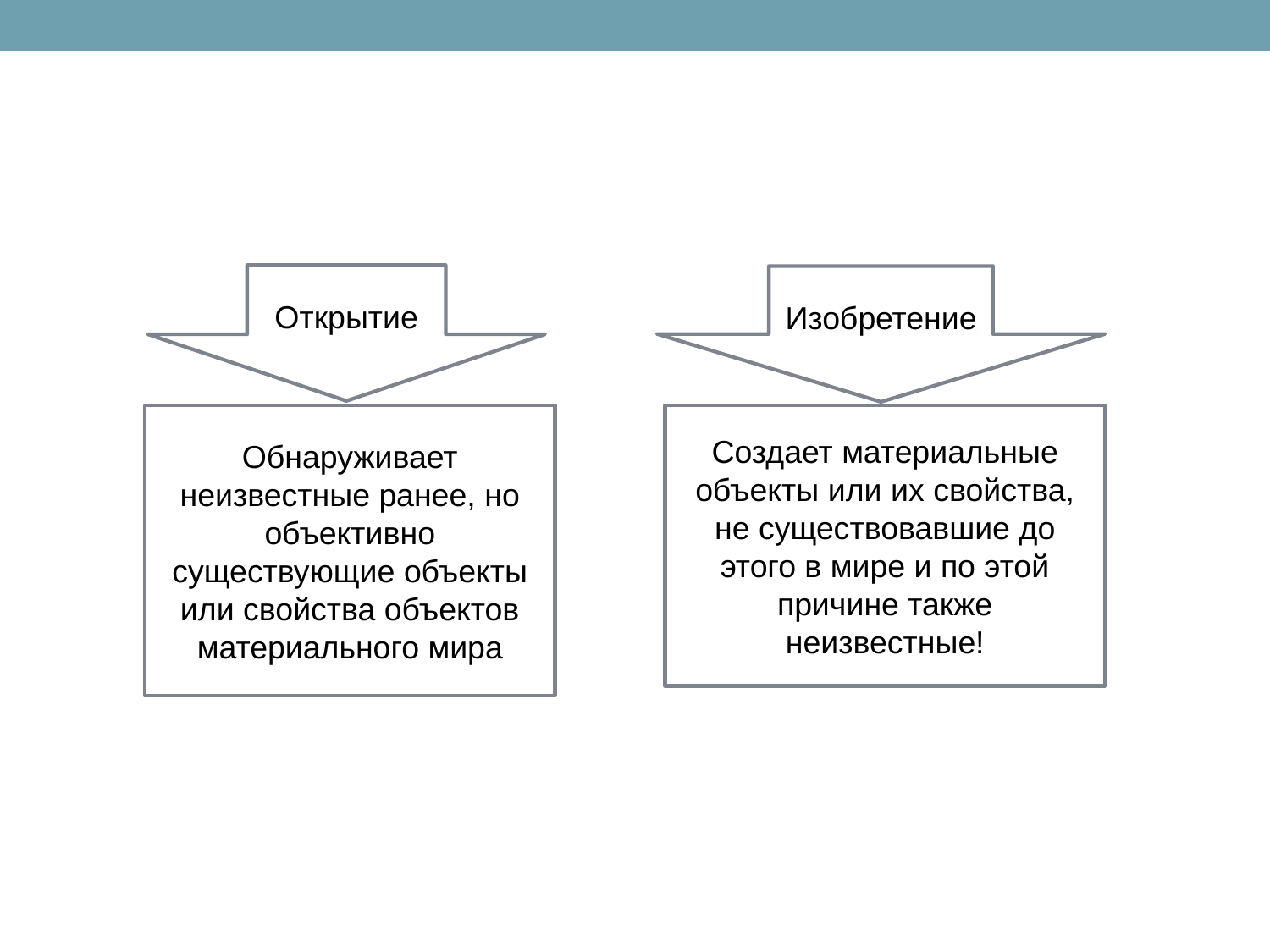

Открытие
Изобретение
Обнаруживает неизвестные ранее, но объективно существующие объекты или свойства объектов материального мира
Создает материальные объекты или их свойства, не существовавшие до этого в мире и по этой причине также неизвестные!